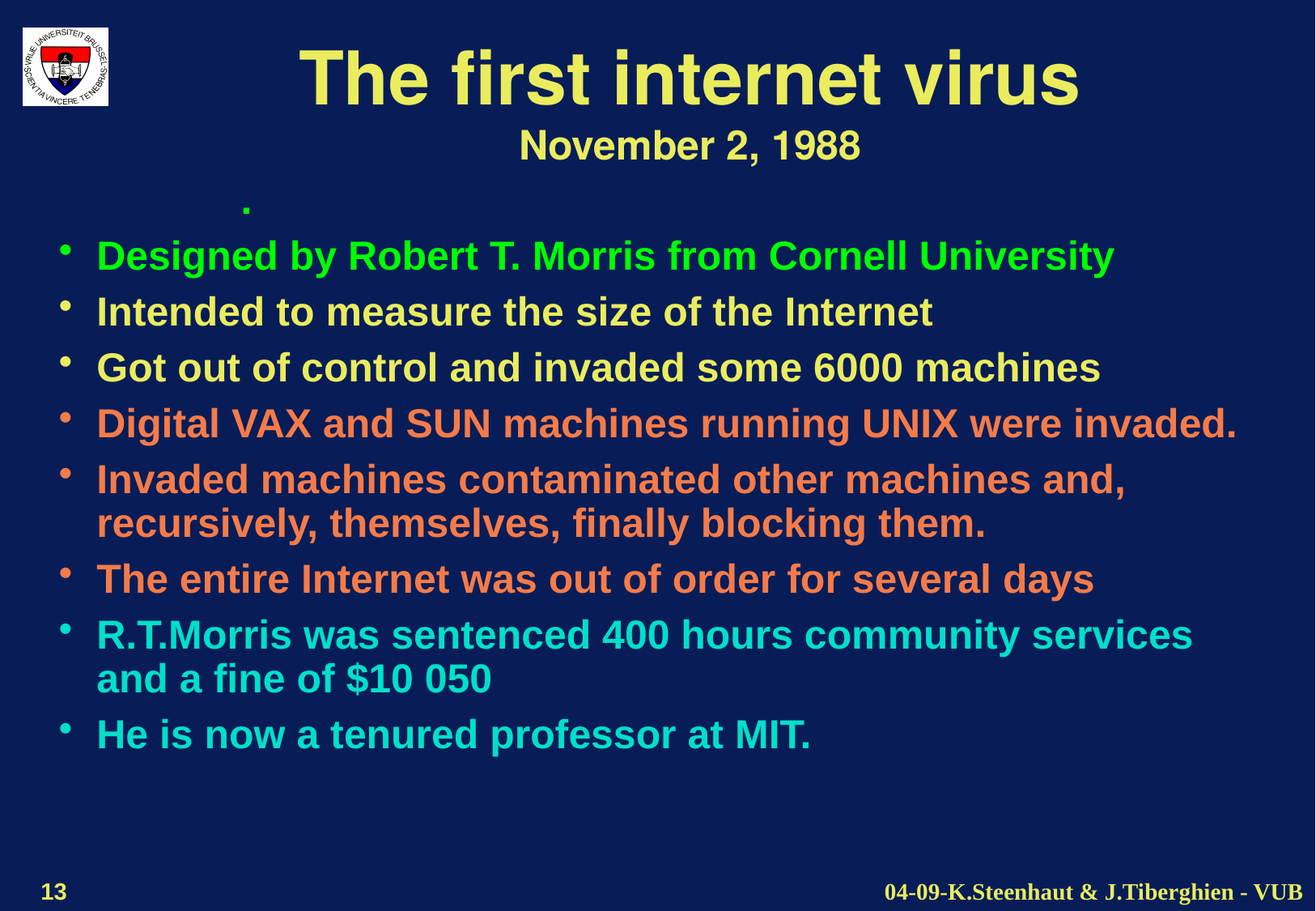

# The first internet virus November 2, 1988
.
Designed by Robert T. Morris from Cornell University
Intended to measure the size of the Internet
Got out of control and invaded some 6000 machines
Digital VAX and SUN machines running UNIX were invaded.
Invaded machines contaminated other machines and, recursively, themselves, finally blocking them.
The entire Internet was out of order for several days
R.T.Morris was sentenced 400 hours community services and a fine of $10 050
He is now a tenured professor at MIT.
13